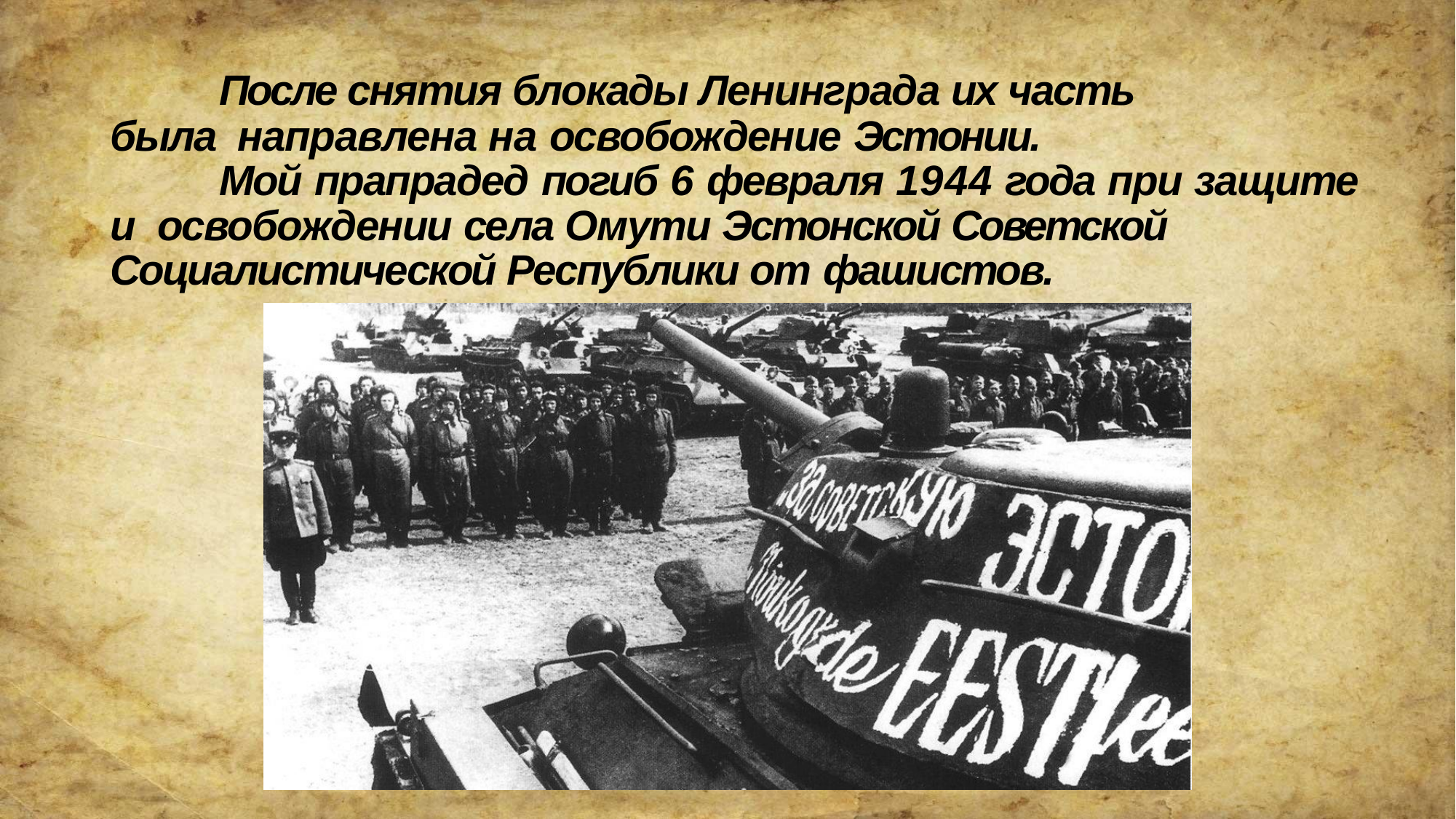

После снятия блокады Ленинграда их часть была  направлена на освобождение Эстонии.
Мой прапрадед погиб 6 февраля 1944 года при защите и  освобождении села Омути Эстонской Советской  Социалистической Республики от фашистов.